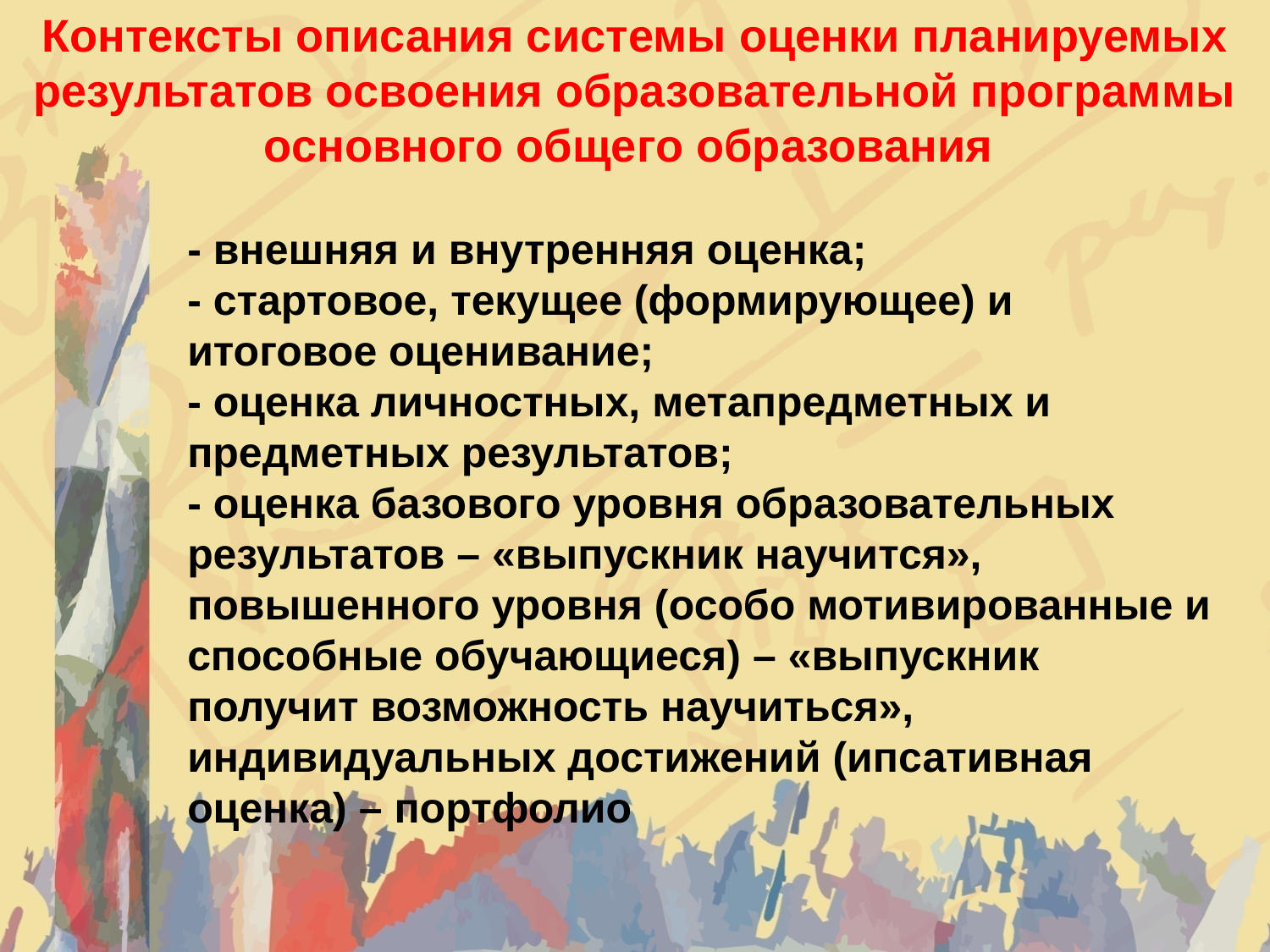

Контексты описания системы оценки планируемых результатов освоения образовательной программы основного общего образования
- внешняя и внутренняя оценка;
- стартовое, текущее (формирующее) и итоговое оценивание;
- оценка личностных, метапредметных и предметных результатов;
- оценка базового уровня образовательных результатов – «выпускник научится», повышенного уровня (особо мотивированные и способные обучающиеся) – «выпускник получит возможность научиться», индивидуальных достижений (ипсативная оценка) – портфолио